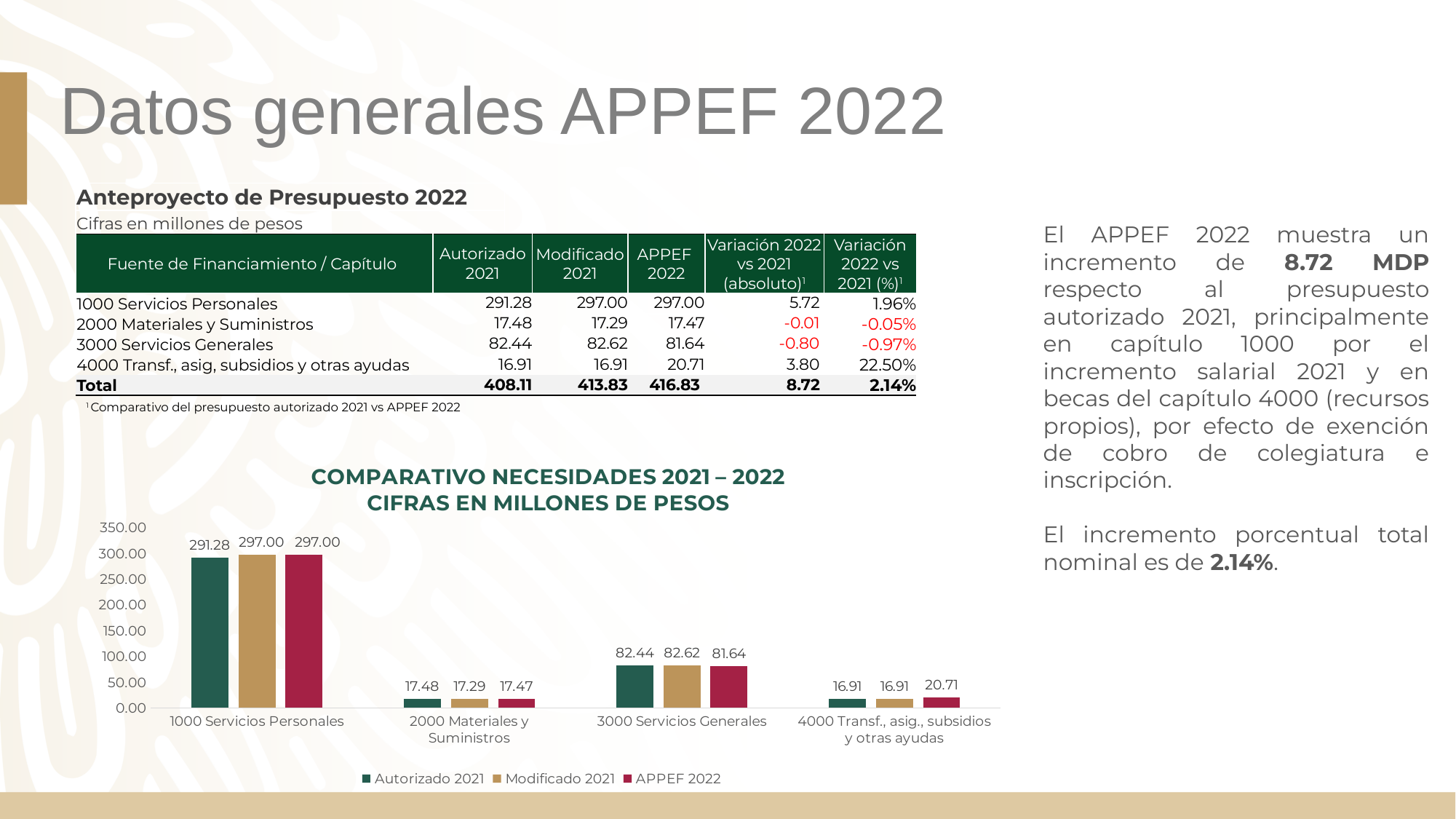

# Datos generales APPEF 2022
| Anteproyecto de Presupuesto 2022 |
| --- |
| Cifras en millones de pesos |
El APPEF 2022 muestra un incremento de 8.72 MDP respecto al presupuesto autorizado 2021, principalmente en capítulo 1000 por el incremento salarial 2021 y en becas del capítulo 4000 (recursos propios), por efecto de exención de cobro de colegiatura e inscripción.

El incremento porcentual total nominal es de 2.14%.
| Fuente de Financiamiento / Capítulo | Autorizado 2021 | Modificado 2021 | APPEF 2022 | Variación 2022 vs 2021 (absoluto)1 | Variación 2022 vs 2021 (%)1 |
| --- | --- | --- | --- | --- | --- |
| 1000 Servicios Personales | 291.28 | 297.00 | 297.00 | 5.72 | 1.96% |
| 2000 Materiales y Suministros | 17.48 | 17.29 | 17.47 | -0.01 | -0.05% |
| 3000 Servicios Generales | 82.44 | 82.62 | 81.64 | -0.80 | -0.97% |
| 4000 Transf., asig, subsidios y otras ayudas | 16.91 | 16.91 | 20.71 | 3.80 | 22.50% |
| Total | 408.11 | 413.83 | 416.83 | 8.72 | 2.14% |
1 Comparativo del presupuesto autorizado 2021 vs APPEF 2022

### Chart: COMPARATIVO NECESIDADES 2021 – 2022
CIFRAS EN MILLONES DE PESOS

| Category | Autorizado 2021 | Modificado 2021 | APPEF 2022 |
|---|---|---|---|
| 1000 Servicios Personales | 291.282446 | 297.00360365 | 297.0036036534222 |
| 2000 Materiales y Suministros | 17.480664 | 17.294003670000002 | 17.472074510000002 |
| 3000 Servicios Generales | 82.436351 | 82.62301133 | 81.63999849 |
| 4000 Transf., asig., subsidios y otras ayudas | 16.909543 | 16.909543 | 20.714485 |